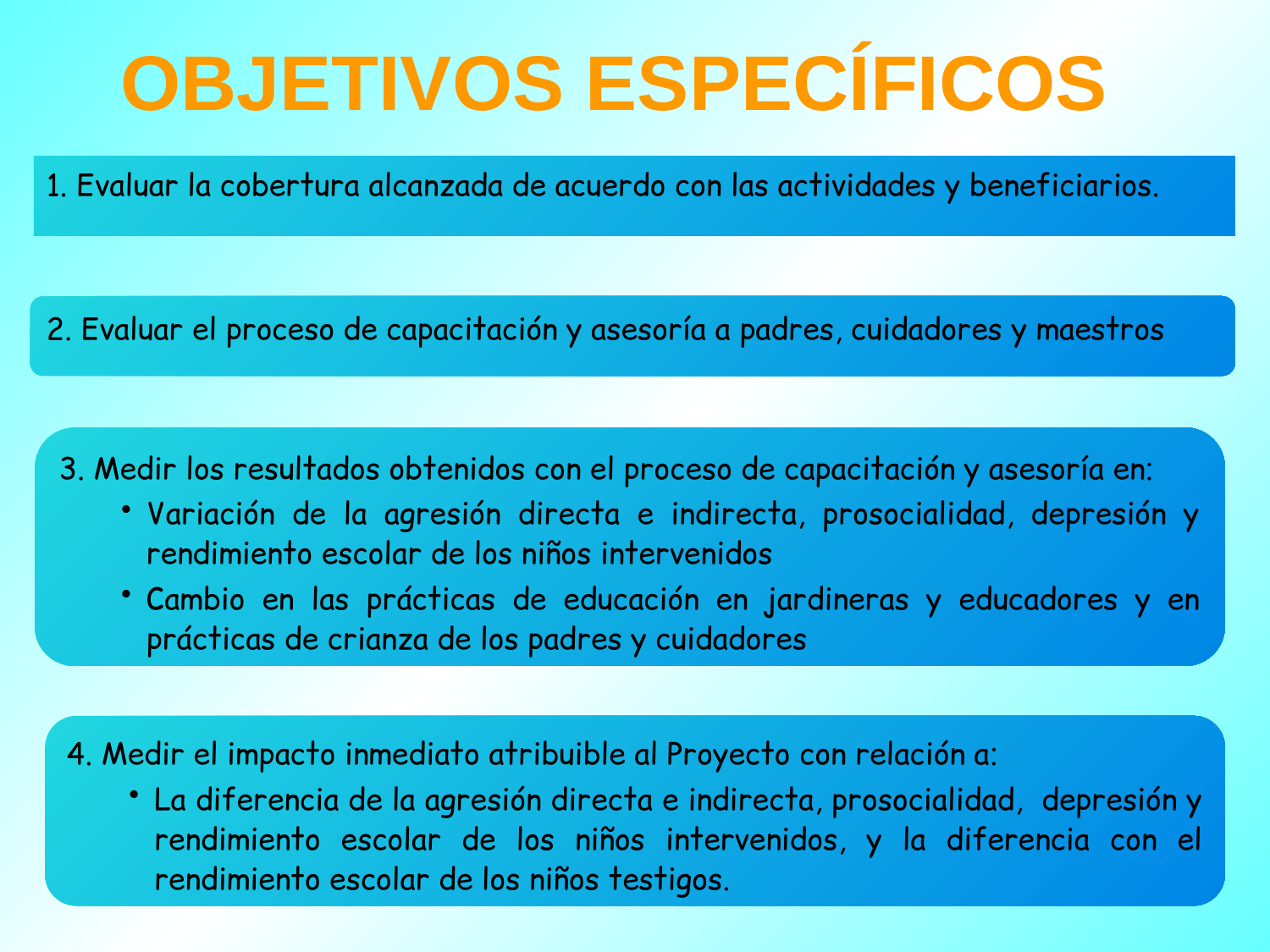

# OBJETIVOS ESPECÍFICOS
1. Evaluar la cobertura alcanzada de acuerdo con las actividades y beneficiarios.
2. Evaluar el proceso de capacitación y asesoría a padres, cuidadores y maestros
3. Medir los resultados obtenidos con el proceso de capacitación y asesoría en:
Variación de la agresión directa e indirecta, prosocialidad, depresión y rendimiento escolar de los niños intervenidos
Cambio en las prácticas de educación en jardineras y educadores y en prácticas de crianza de los padres y cuidadores
4. Medir el impacto inmediato atribuible al Proyecto con relación a:
La diferencia de la agresión directa e indirecta, prosocialidad,  depresión y rendimiento escolar de los niños intervenidos, y la diferencia con el rendimiento escolar de los niños testigos.